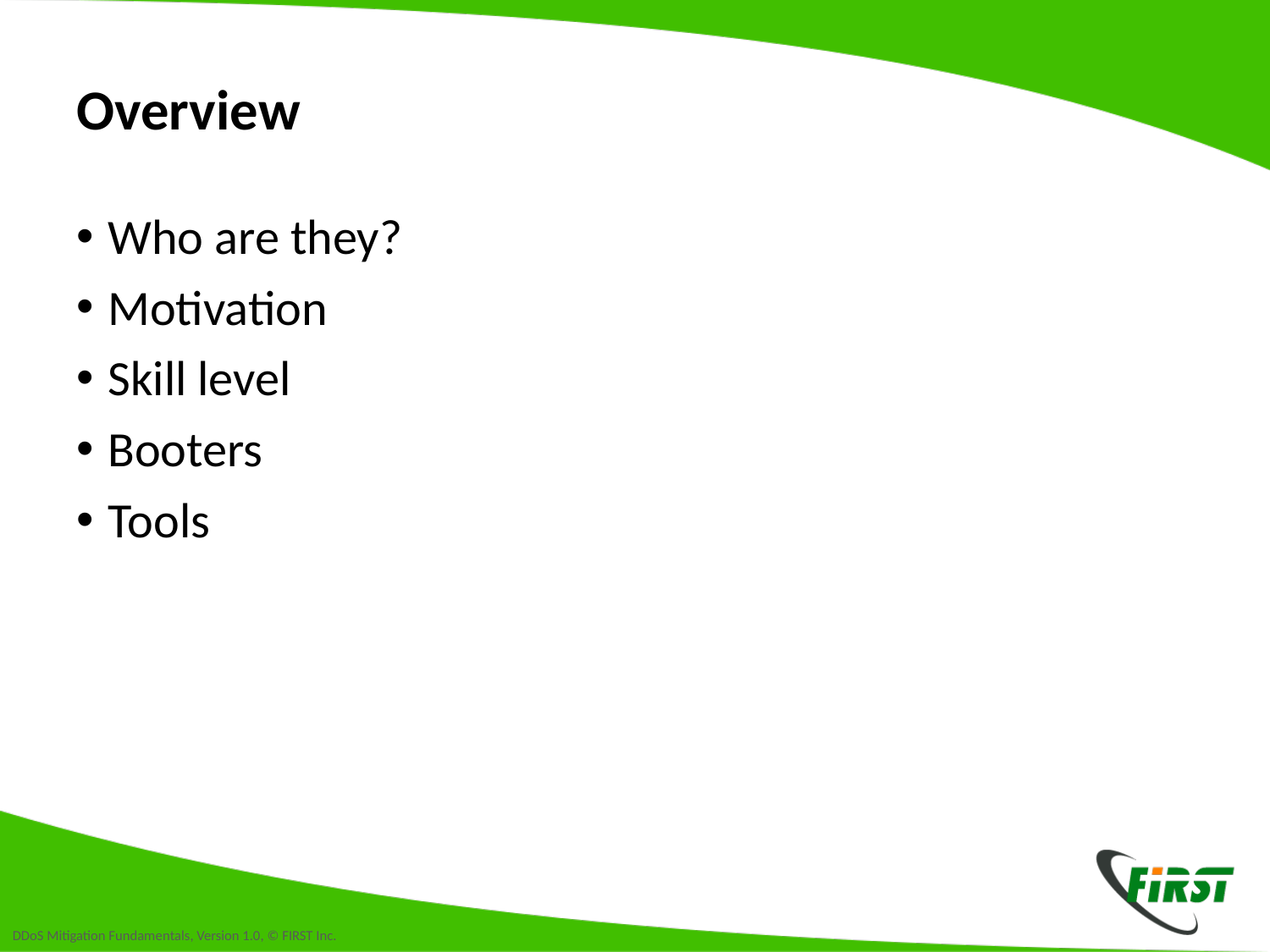

# Overview
Who are they?
Motivation
Skill level
Booters
Tools